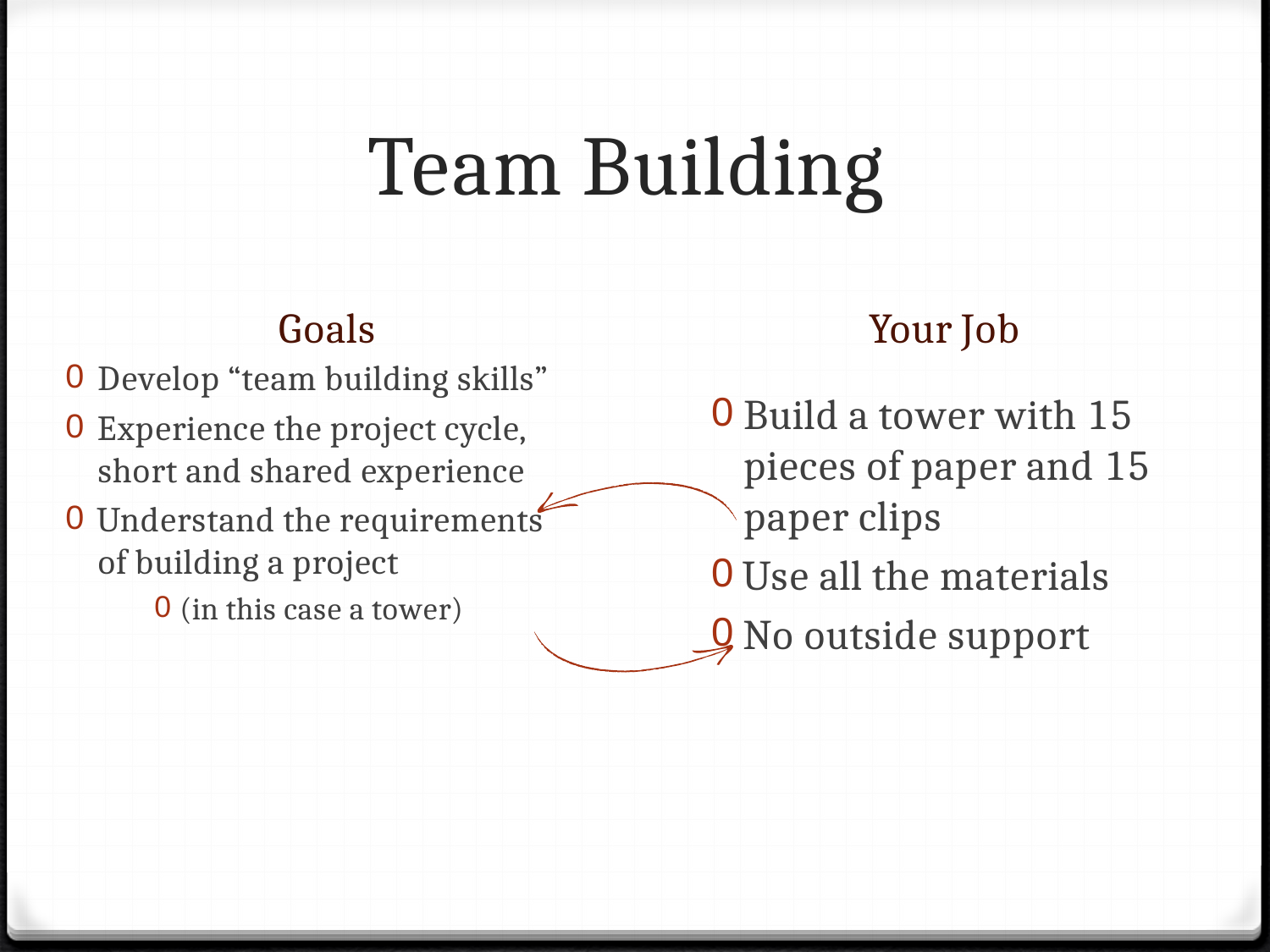

# Team Building
Your Job
Goals
Develop “team building skills”
Experience the project cycle, short and shared experience
Understand the requirements of building a project
(in this case a tower)
Build a tower with 15 pieces of paper and 15 paper clips
Use all the materials
No outside support